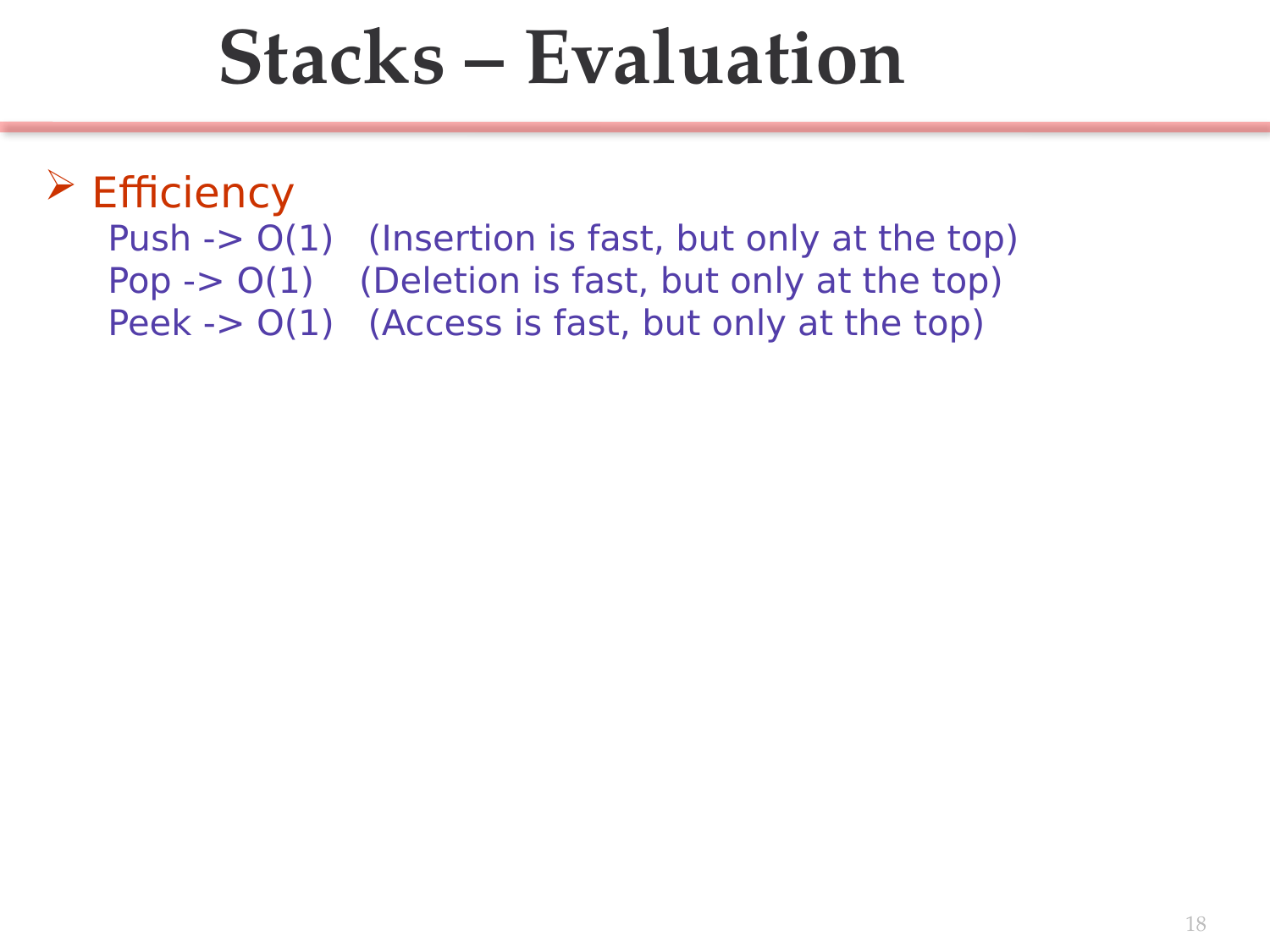

Stacks – Evaluation
Efficiency
Push -> O(1)   (Insertion is fast, but only at the top)
Pop -> O(1)    (Deletion is fast, but only at the top)
Peek -> O(1)   (Access is fast, but only at the top)

18